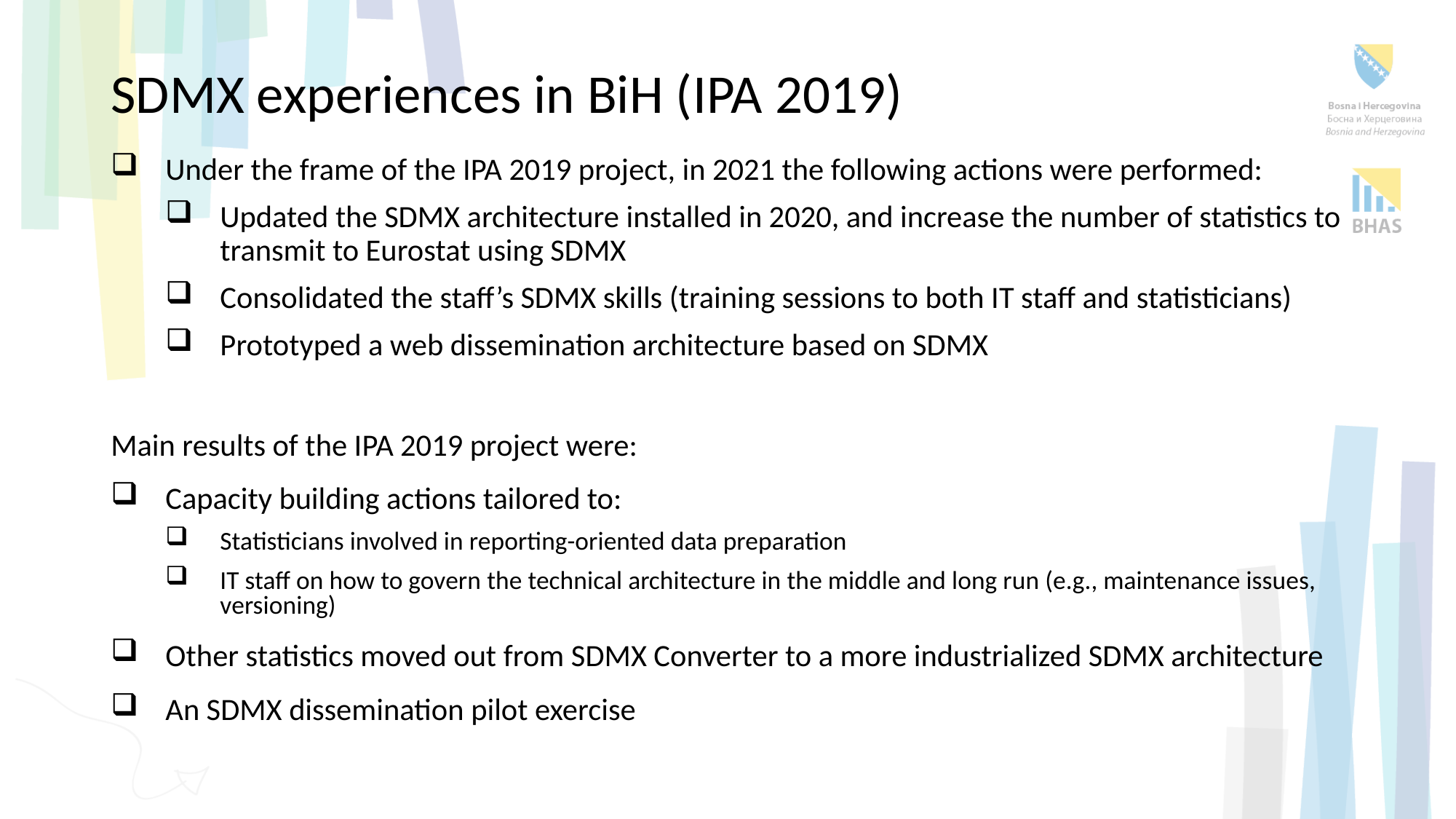

# SDMX experiences in BiH (IPA 2019)
Under the frame of the IPA 2019 project, in 2021 the following actions were performed:
Updated the SDMX architecture installed in 2020, and increase the number of statistics to transmit to Eurostat using SDMX
Consolidated the staff’s SDMX skills (training sessions to both IT staff and statisticians)
Prototyped a web dissemination architecture based on SDMX

Main results of the IPA 2019 project were:
Capacity building actions tailored to:
Statisticians involved in reporting-oriented data preparation
IT staff on how to govern the technical architecture in the middle and long run (e.g., maintenance issues, versioning)
Other statistics moved out from SDMX Converter to a more industrialized SDMX architecture
An SDMX dissemination pilot exercise